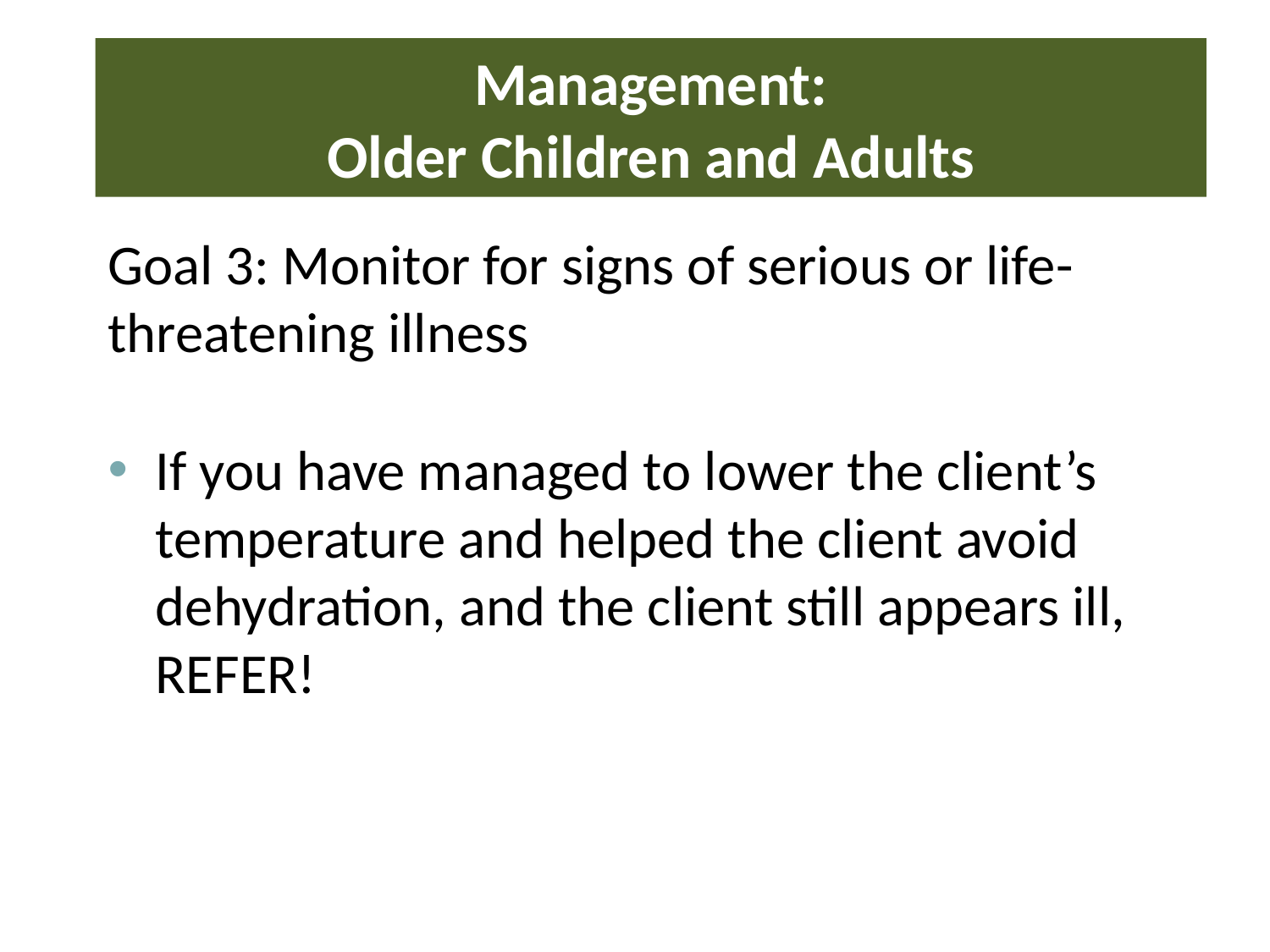

# Management: Older Children and Adults
Goal 3: Monitor for signs of serious or life-threatening illness

If you have managed to lower the client’s temperature and helped the client avoid dehydration, and the client still appears ill, REFER!